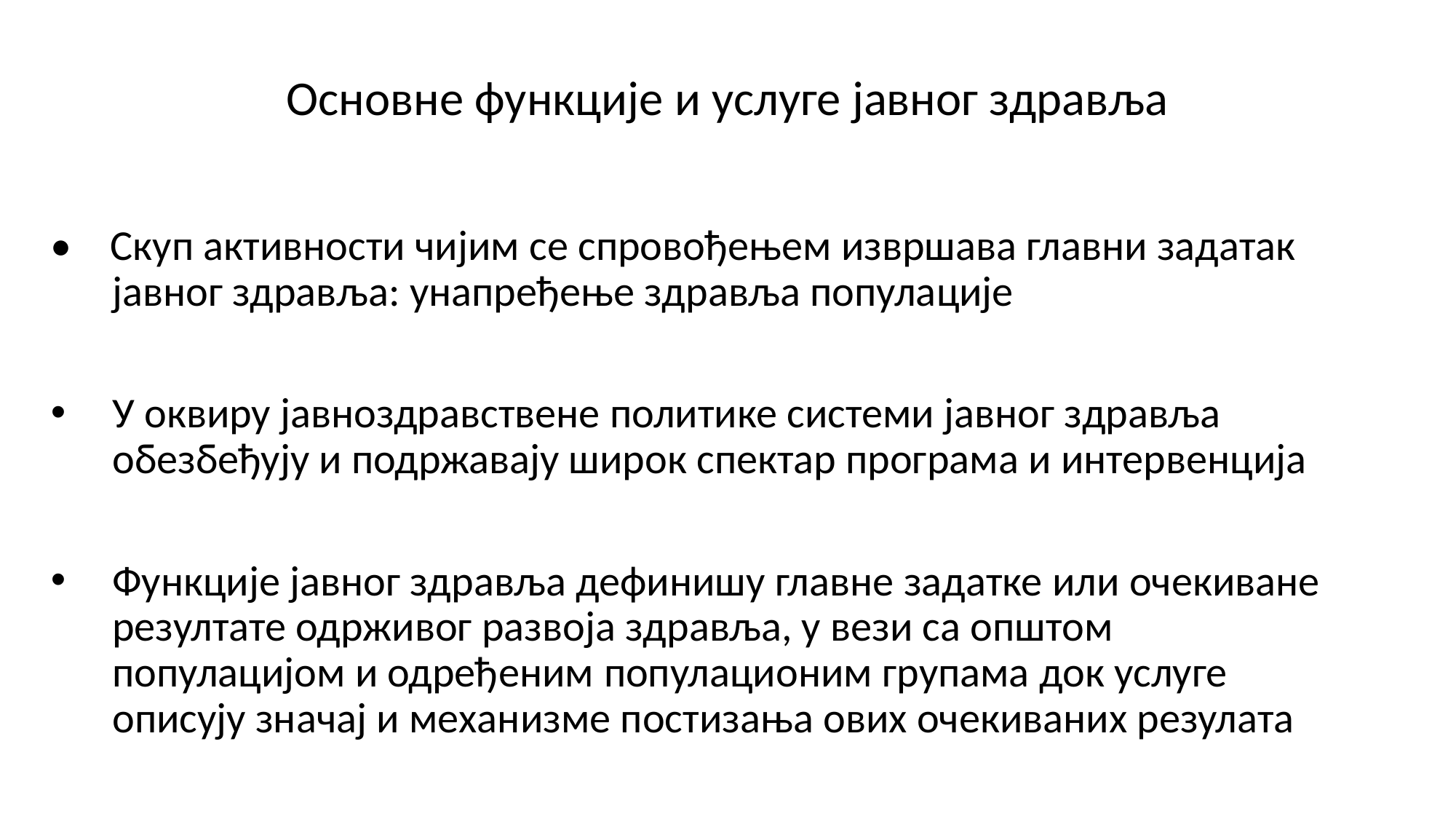

# Основне функције и услуге јавног здравља

•    Скуп активности чијим се спровођењем извршава главни задатак јавног здравља: унапређење здравља популације

У оквиру јавноздравствене политике системи јавног здравља обезбеђују и подржавају широк спектар програма и интервенција

Функције јавног здравља дефинишу главне задатке или очекиване резултате одрживог развоја здравља, у вези са општом популацијом и одређеним популационим групама док услуге описују значај и механизме постизања ових очекиваних резулата